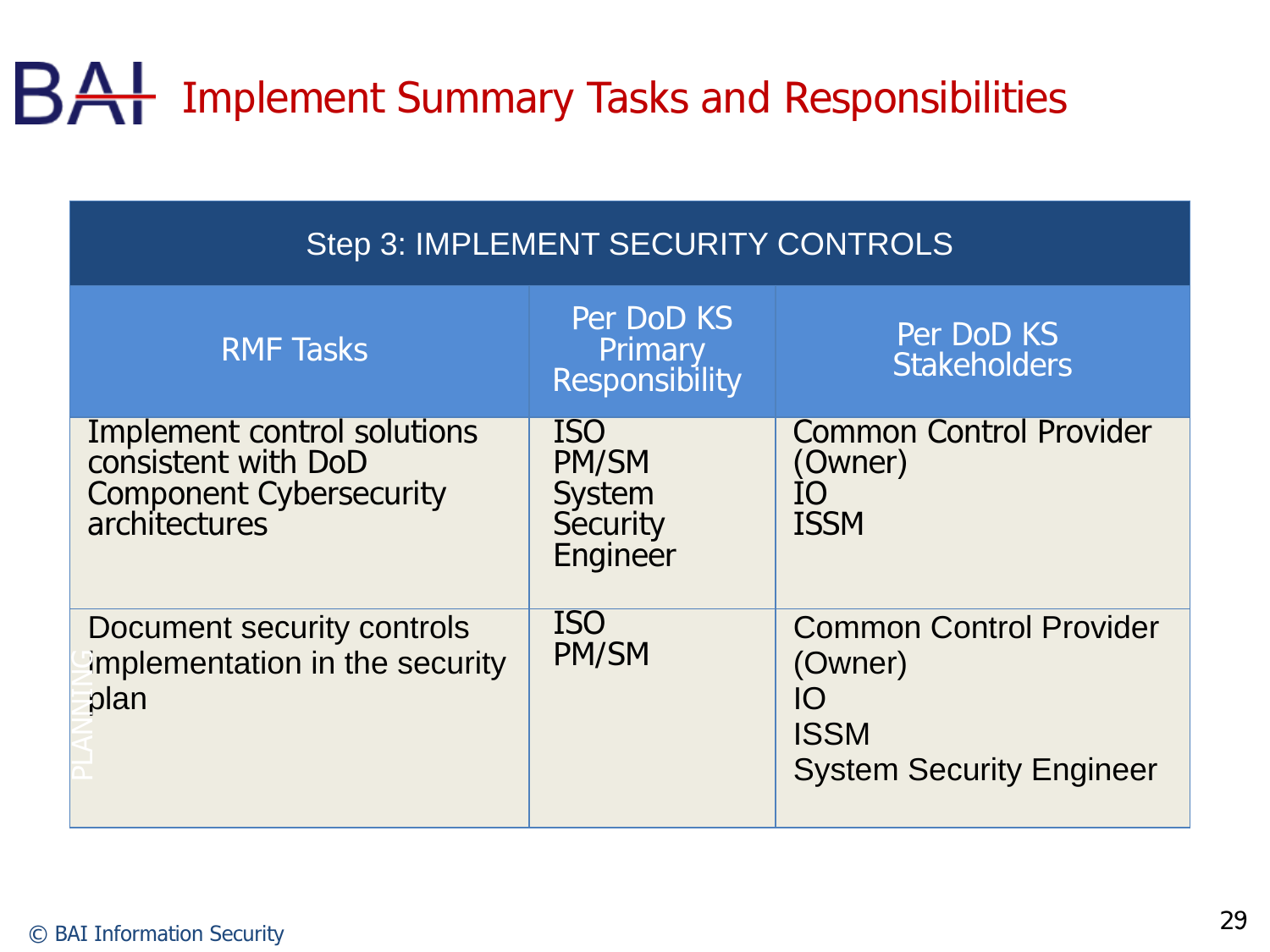

# Implement Summary Tasks and Responsibilities
| Step 3: IMPLEMENT SECURITY CONTROLS |  |  |
| --- | --- | --- |
| RMF Tasks | Per DoD KS Primary Responsibility | Per DoD KS Stakeholders |
| Implement control solutions consistent with DoD Component Cybersecurity architectures | ISO PM/SM System Security Engineer | Common Control Provider (Owner) IO ISSM |
| Document security controls implementation in the security plan | ISO PM/SM | Common Control Provider (Owner) IO ISSM System Security Engineer |
Project Planning